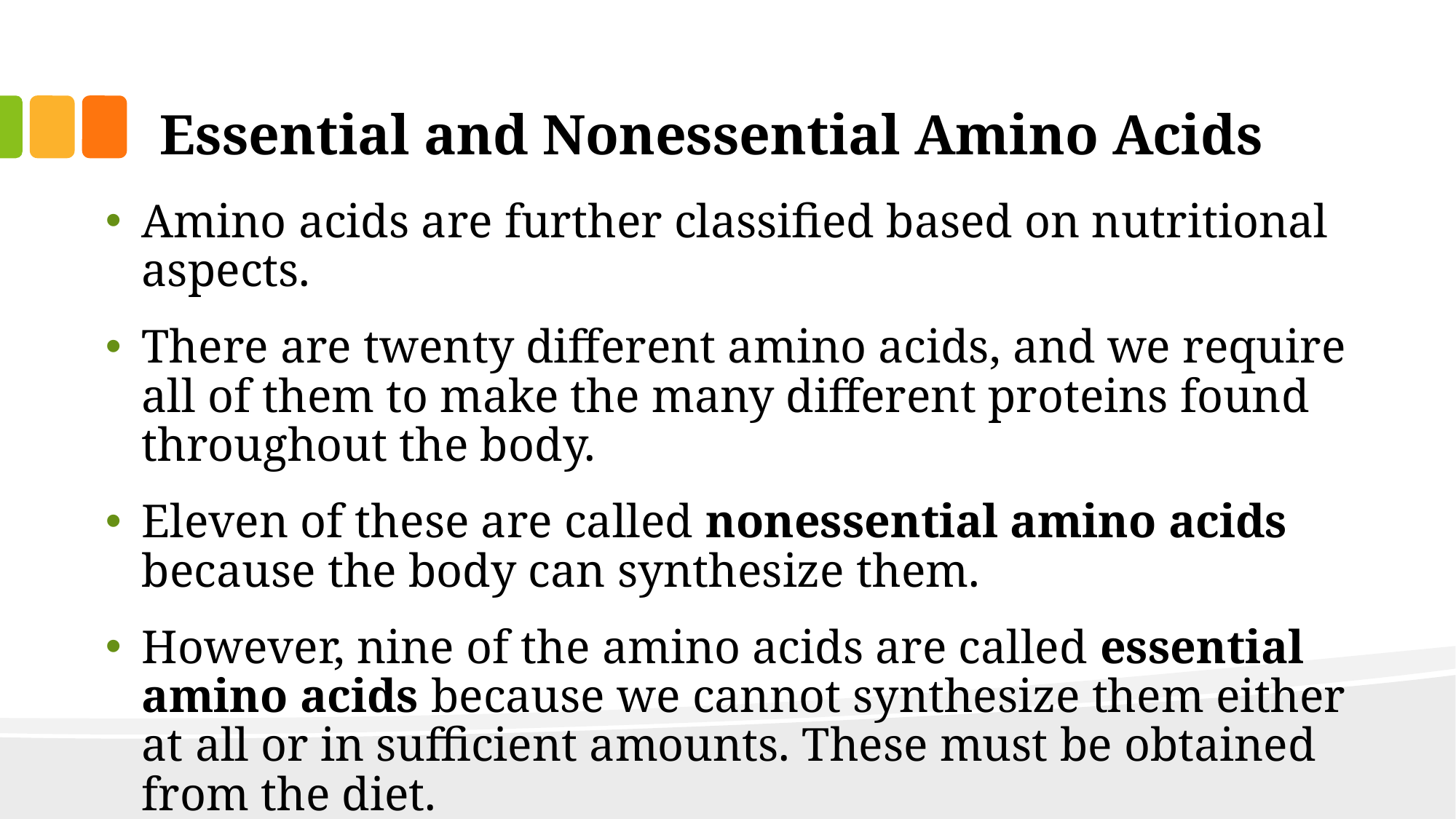

# Essential and Nonessential Amino Acids
Amino acids are further classified based on nutritional aspects.
There are twenty different amino acids, and we require all of them to make the many different proteins found throughout the body.
Eleven of these are called nonessential amino acids because the body can synthesize them.
However, nine of the amino acids are called essential amino acids because we cannot synthesize them either at all or in sufficient amounts. These must be obtained from the diet.